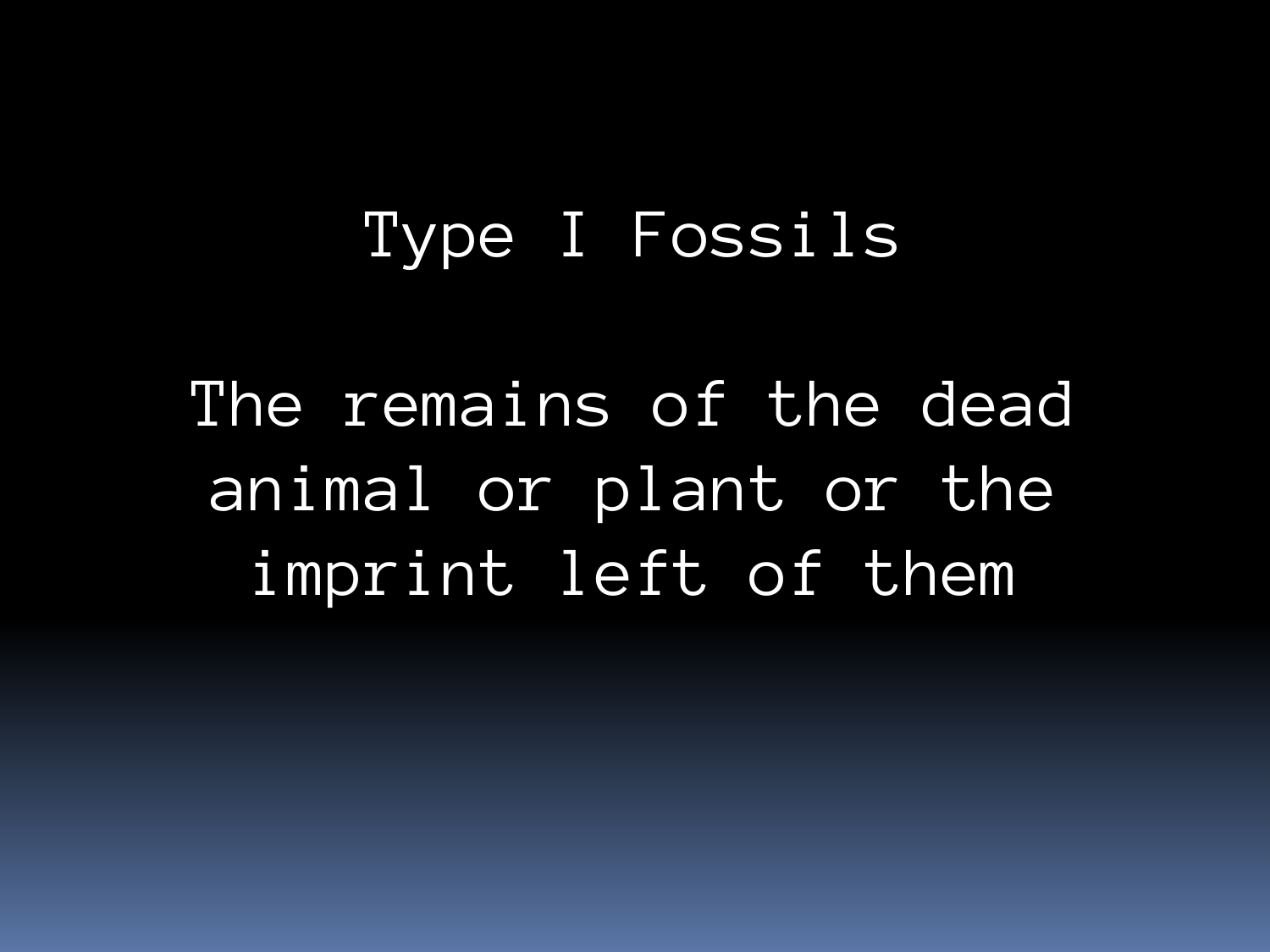

Type I Fossils

The remains of the dead animal or plant or the imprint left of them